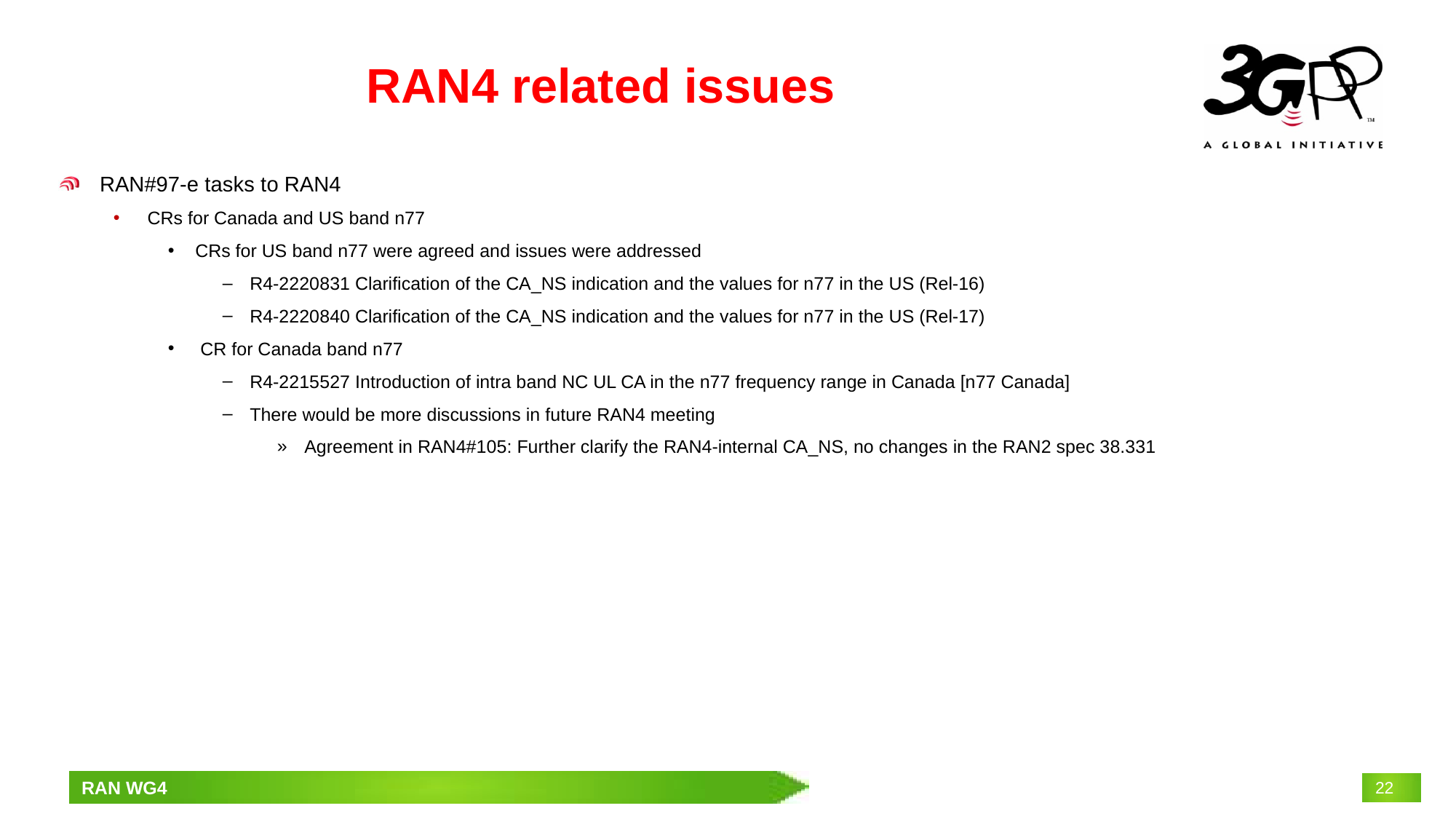

# RAN4 related issues
RAN#97-e tasks to RAN4
CRs for Canada and US band n77
CRs for US band n77 were agreed and issues were addressed
R4-2220831 Clarification of the CA_NS indication and the values for n77 in the US (Rel-16)
R4-2220840 Clarification of the CA_NS indication and the values for n77 in the US (Rel-17)
 CR for Canada band n77
R4-2215527 Introduction of intra band NC UL CA in the n77 frequency range in Canada [n77 Canada]
There would be more discussions in future RAN4 meeting
Agreement in RAN4#105: Further clarify the RAN4-internal CA_NS, no changes in the RAN2 spec 38.331